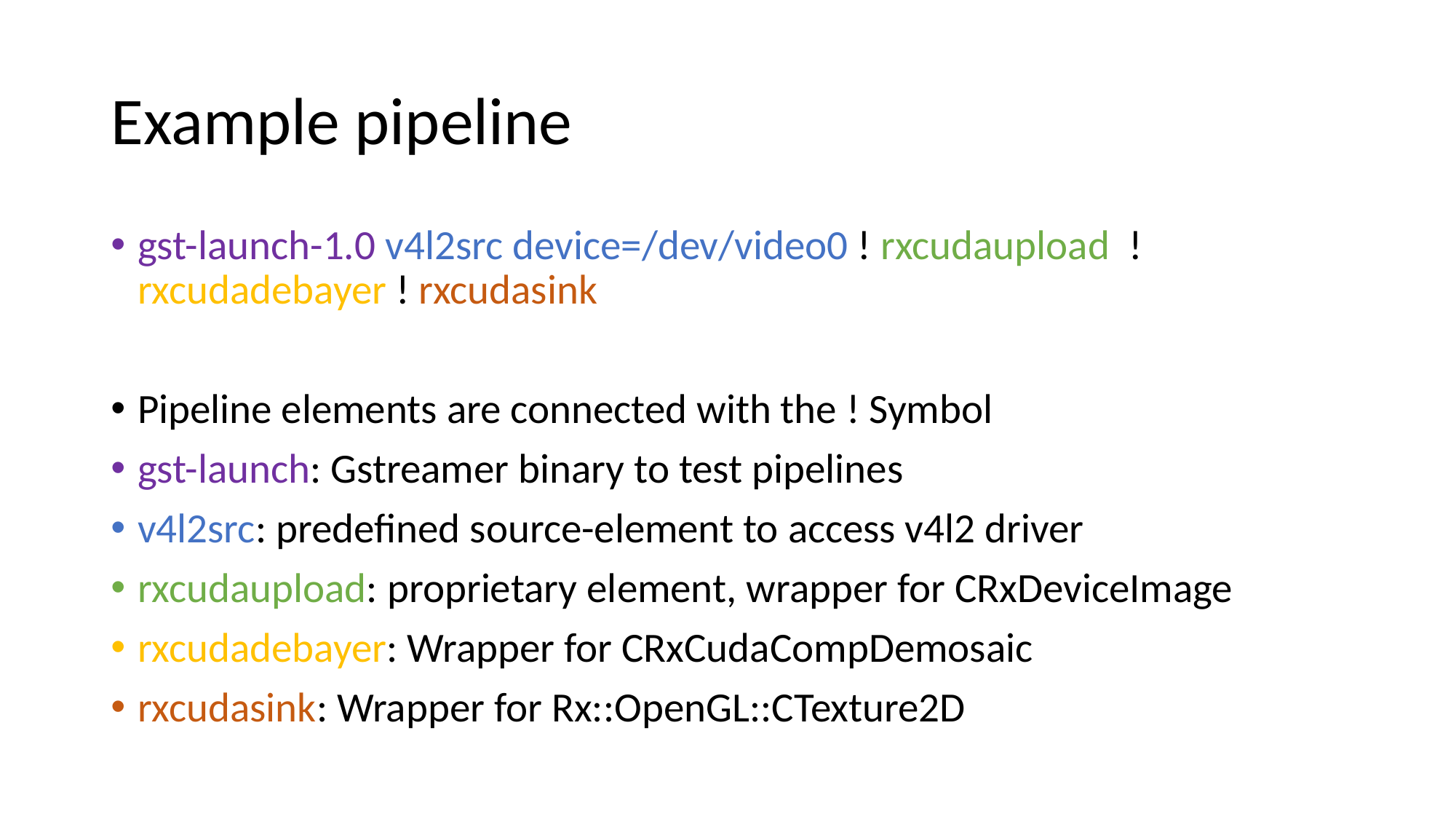

# Example pipeline
gst-launch-1.0 v4l2src device=/dev/video0 ! rxcudaupload  ! rxcudadebayer ! rxcudasink

Pipeline elements are connected with the ! Symbol
gst-launch: Gstreamer binary to test pipelines
v4l2src: predefined source-element to access v4l2 driver
rxcudaupload: proprietary element, wrapper for CRxDeviceImage
rxcudadebayer: Wrapper for CRxCudaCompDemosaic
rxcudasink: Wrapper for Rx::OpenGL::CTexture2D